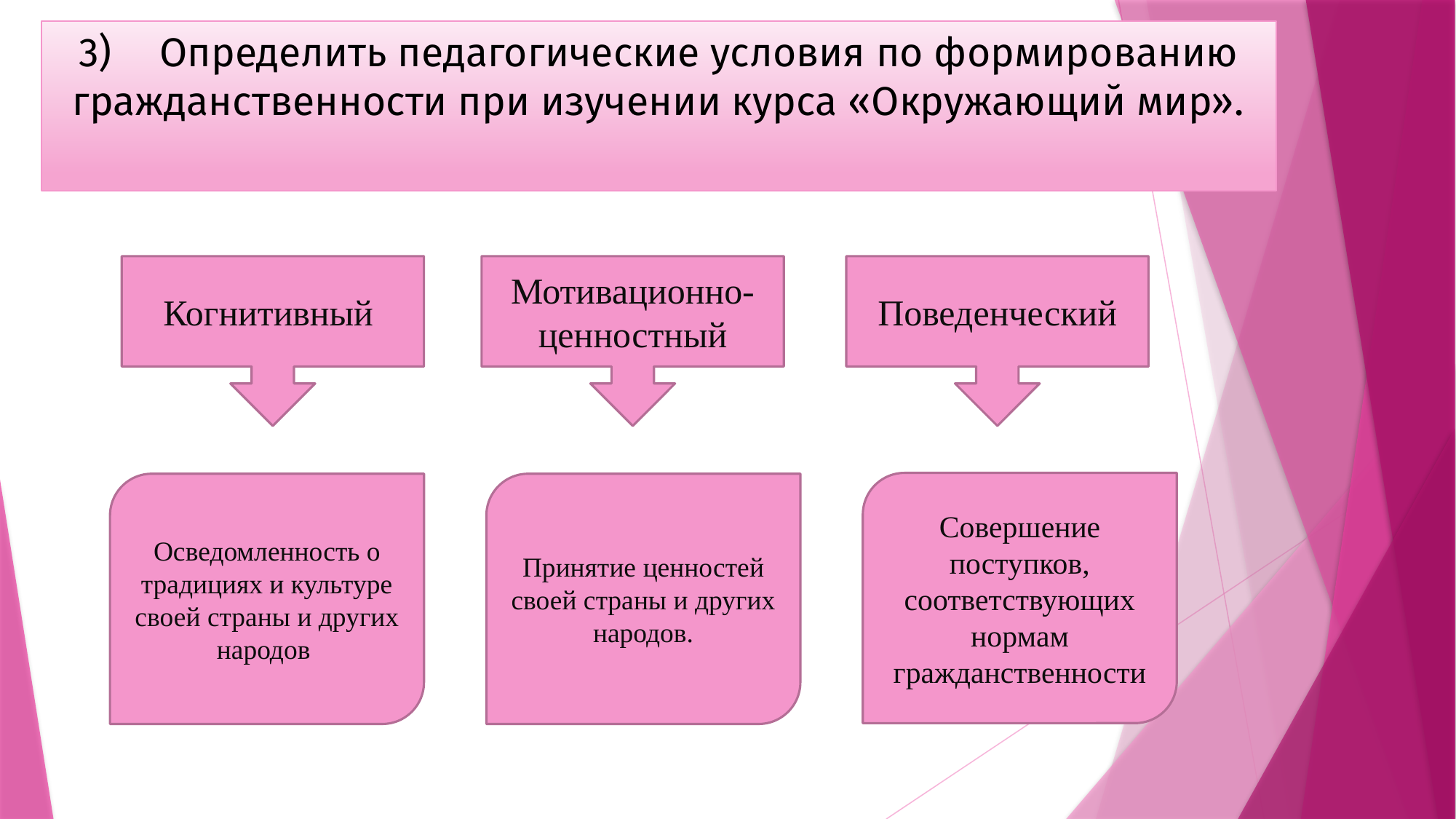

# 3)	Определить педагогические условия по формированию гражданственности при изучении курса «Окружающий мир».
Когнитивный
Мотивационно-ценностный
Поведенческий
Совершение поступков, соответствующих нормам гражданственности
Осведомленность о традициях и культуре своей страны и других народов
Принятие ценностей своей страны и других народов.